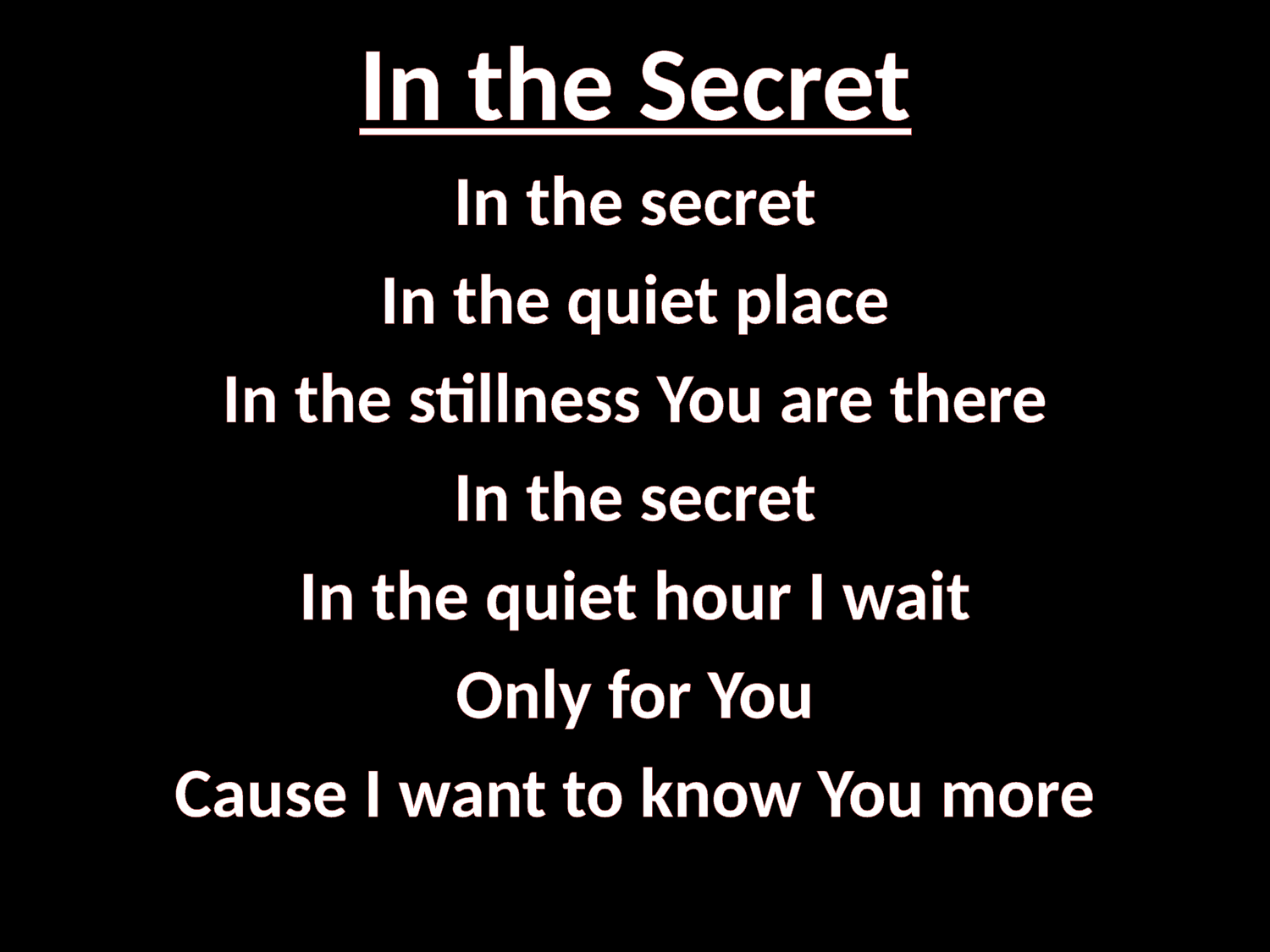

# In the Secret
In the secret
In the quiet place
In the stillness You are there
In the secret
In the quiet hour I wait
Only for You
Cause I want to know You more